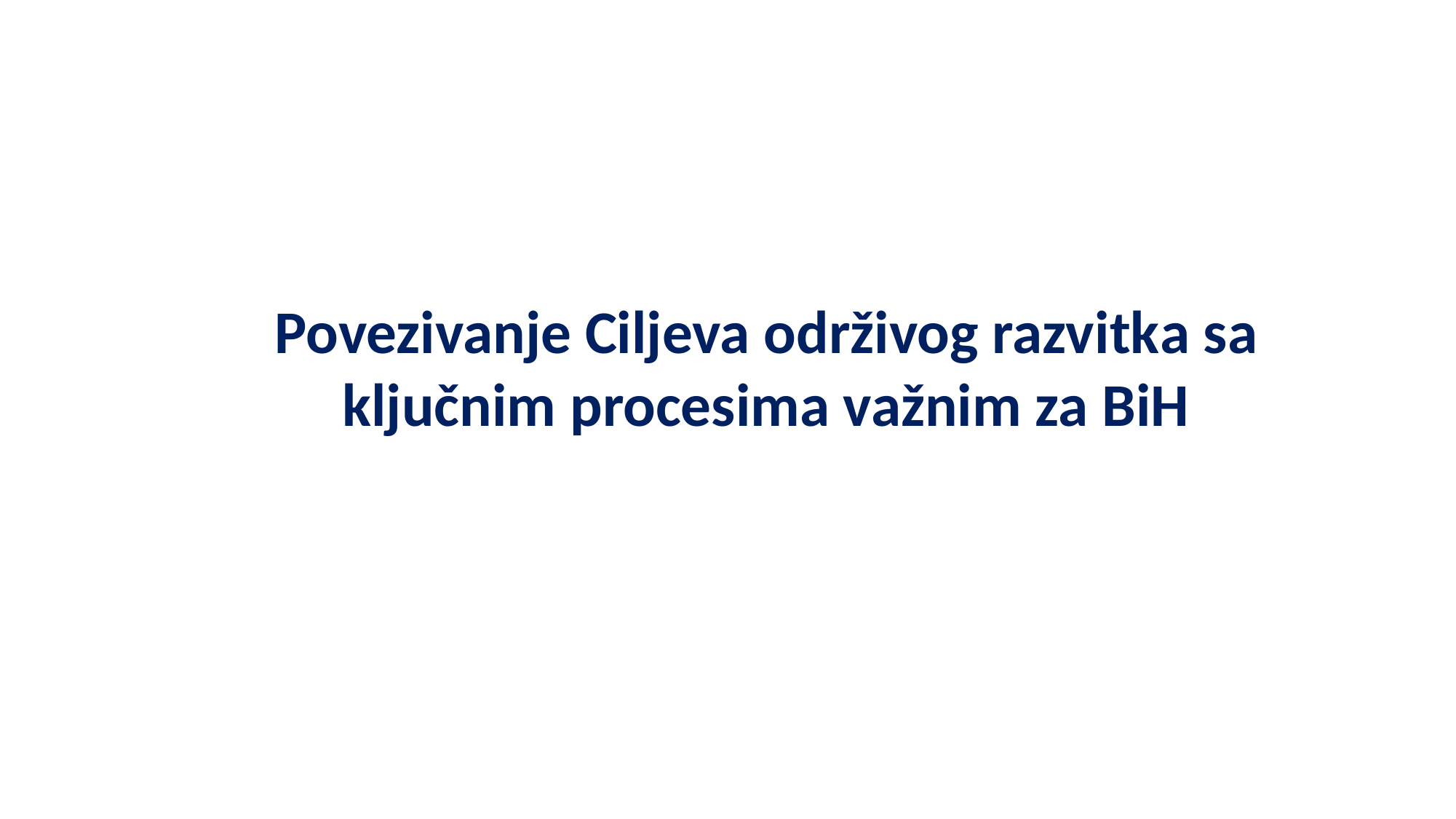

Povezivanje Ciljeva održivog razvitka sa ključnim procesima važnim za BiH